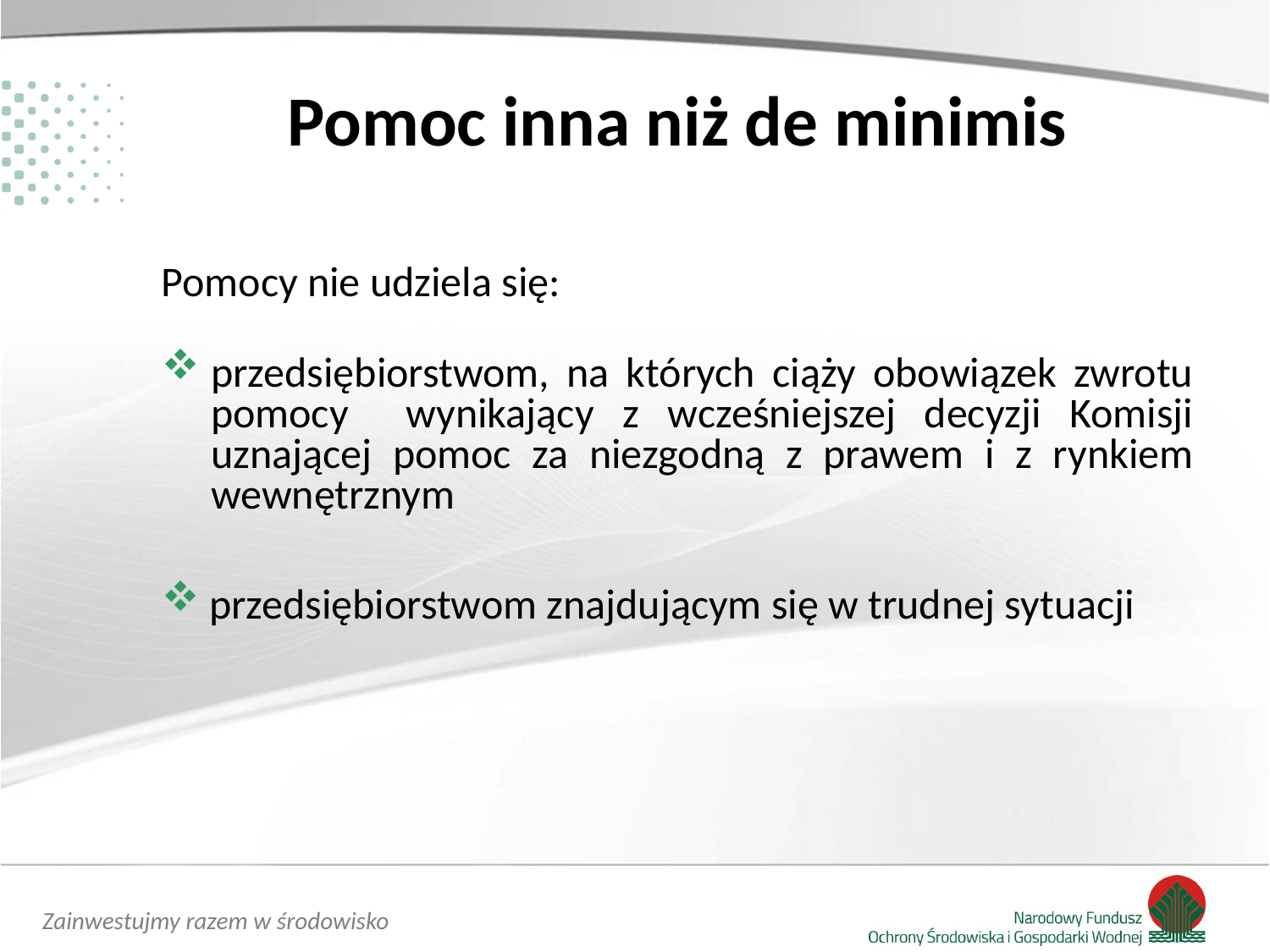

# Pomoc inna niż de minimis

Pomocy nie udziela się:

przedsiębiorstwom, na których ciąży obowiązek zwrotu pomocy  wynikający z wcześniejszej decyzji Komisji uznającej pomoc za niezgodną z prawem i z rynkiem wewnętrznym

przedsiębiorstwom znajdującym się w trudnej sytuacji